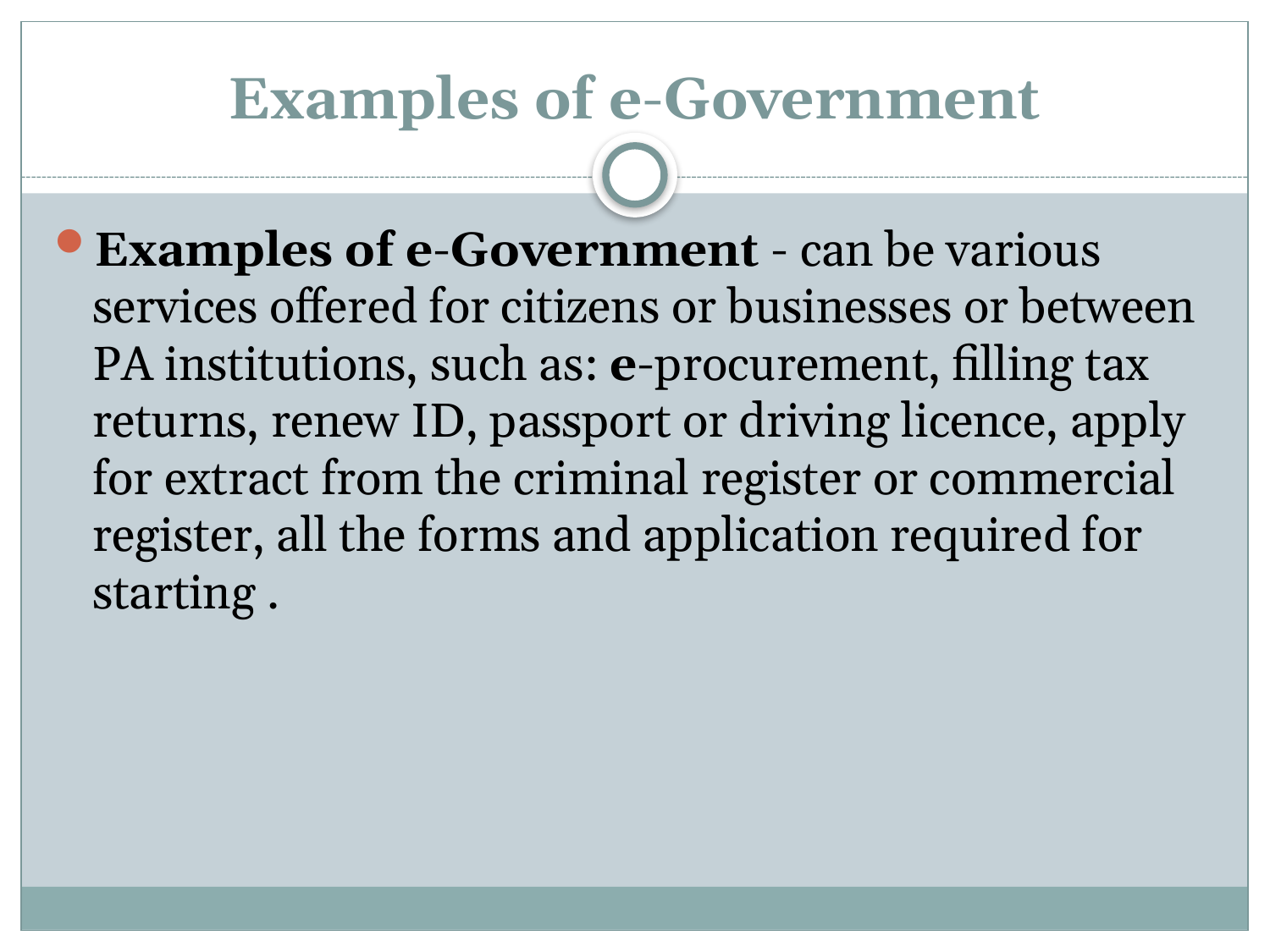

# Examples of e-Government
Examples of e-Government - can be various services offered for citizens or businesses or between PA institutions, such as: e-procurement, filling tax returns, renew ID, passport or driving licence, apply for extract from the criminal register or commercial register, all the forms and application required for starting .